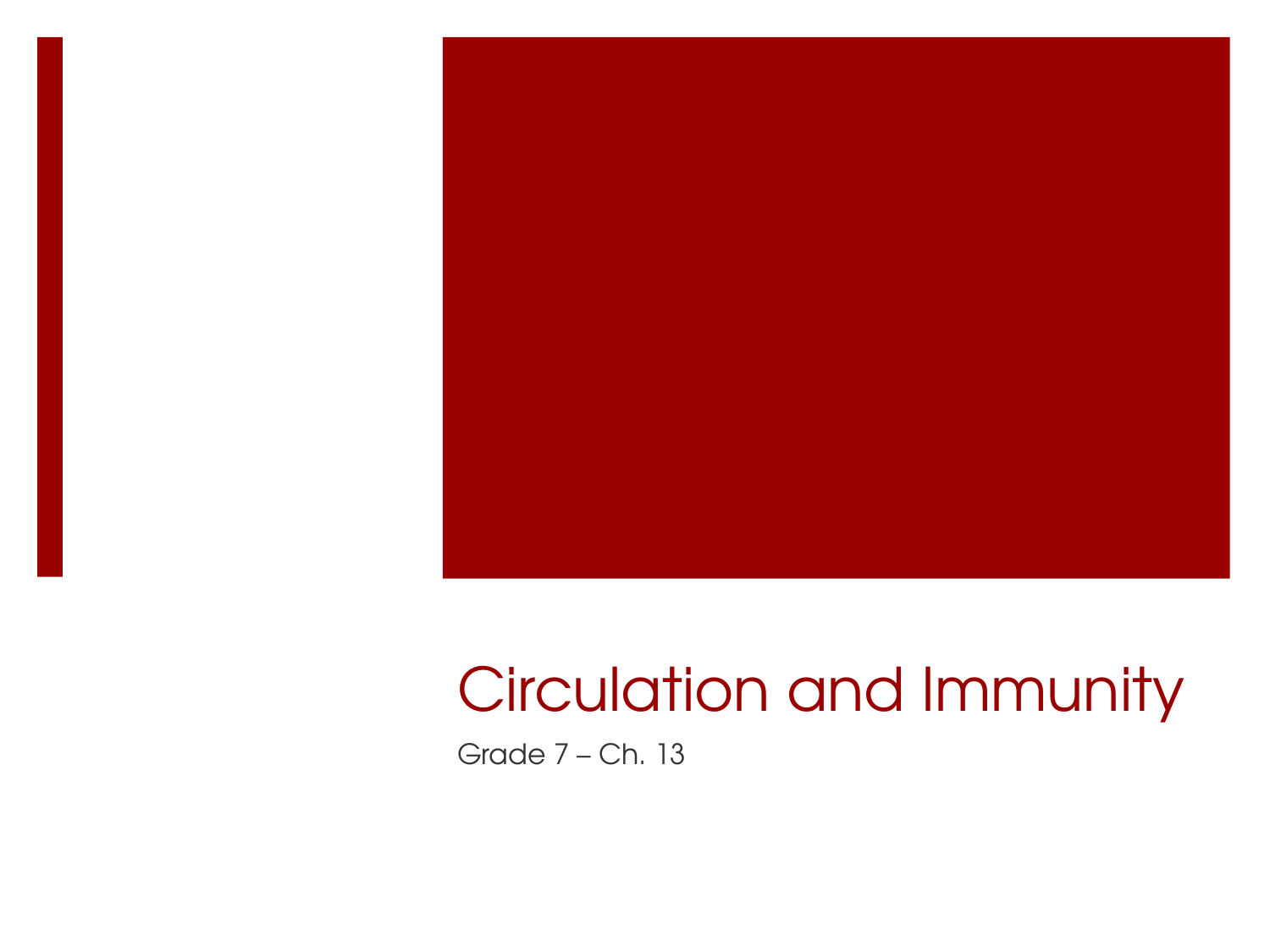

# Circulation and Immunity
Grade 7 – Ch. 13